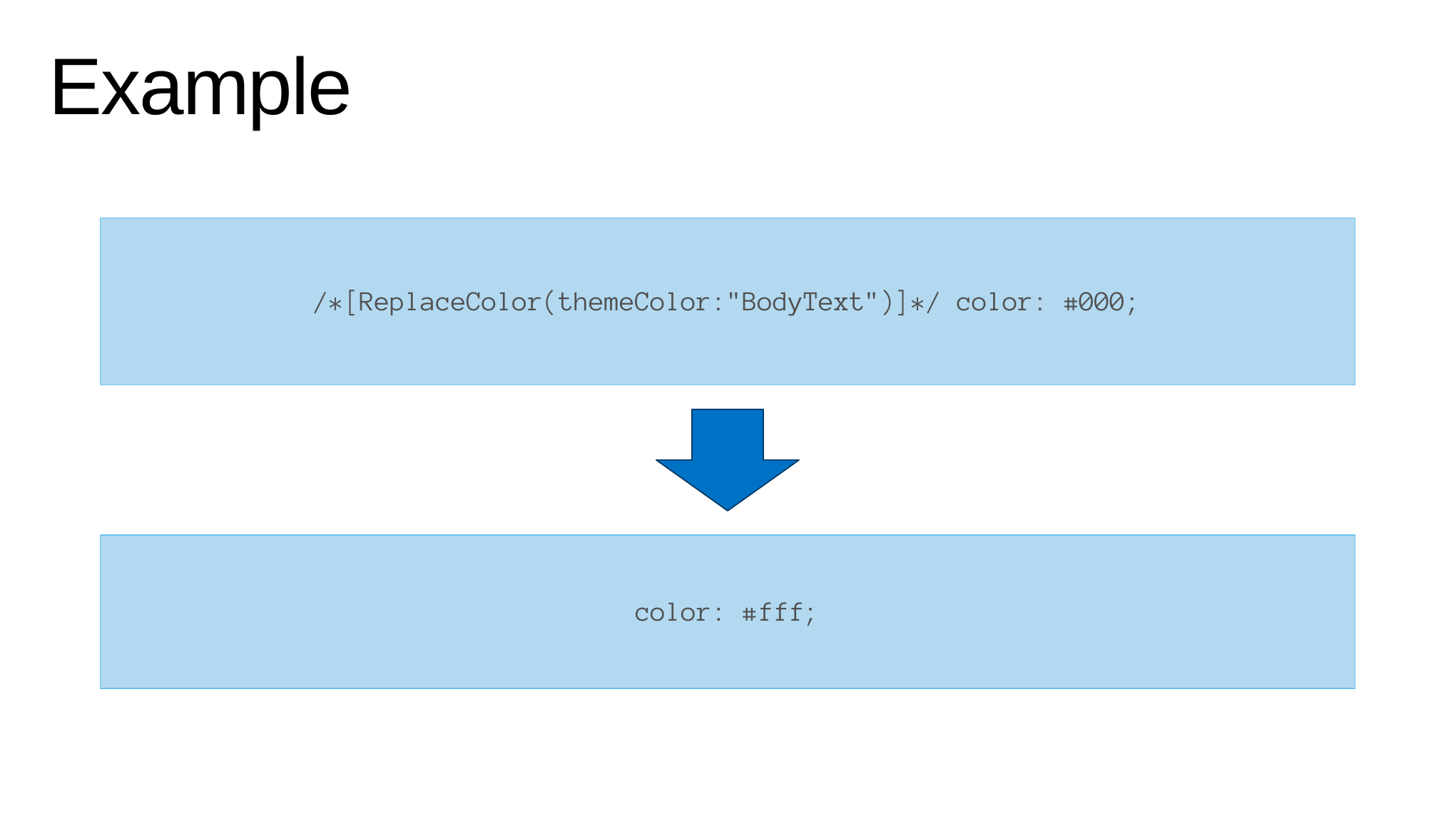

# Example
/*[ReplaceColor(themeColor:"BodyText")]*/ color: #000;

color: #fff;